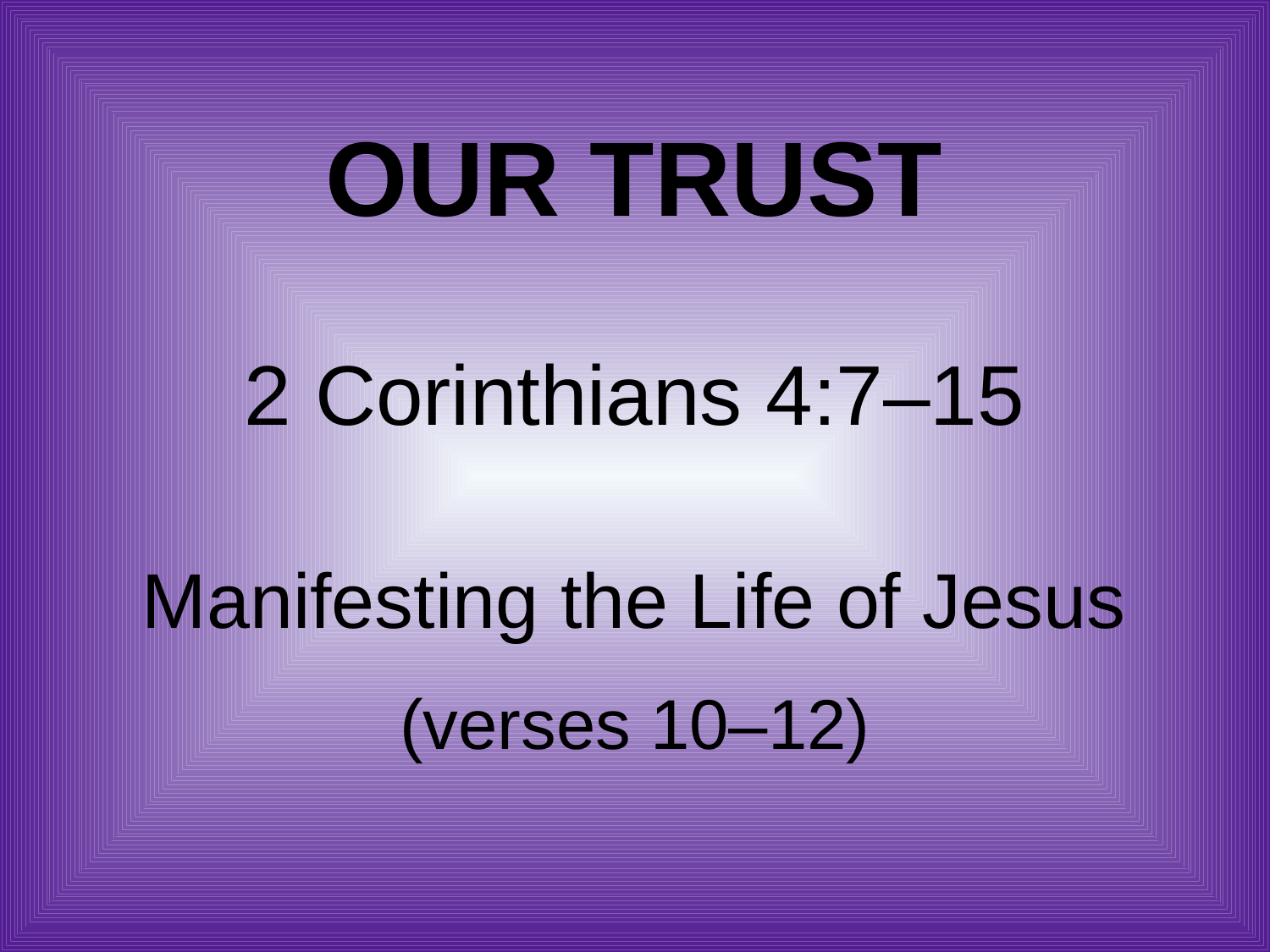

# Our Trust
2 Corinthians 4:7–15

Manifesting the Life of Jesus
(verses 10–12)